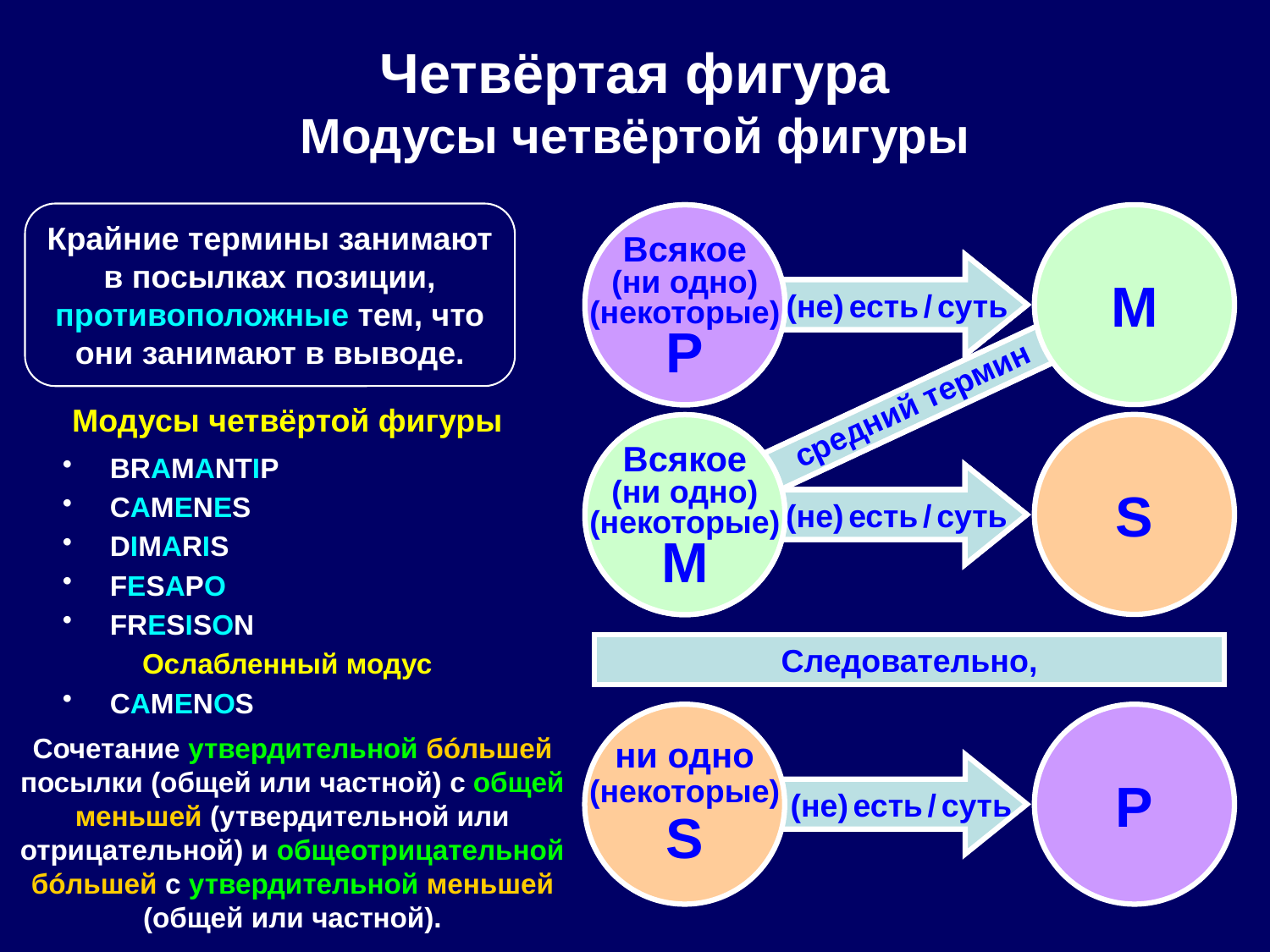

# Четвёртая фигура Модусы четвёртой фигуры
M
Крайние термины занимают
в посылках позиции,
противоположные тем, что
они занимают в выводе.
Всякое
(ни одно)
P
Всякое
(ни одно)
(некоторые)
P
 не есть / суть
есть / суть
  (не) есть / суть
Модусы четвёртой фигуры
BRAMANTIP
CAMENES
DIMARIS
FESAPO
FRESISON
Ослабленный модус
CAMENOS
  средний термин
 (не) есть / суть
S
Всякое
(ни одно)
M
Всякое
(ни одно)
(некоторые)
M
 не есть / суть
  (не) есть / суть
Следовательно,
ни одно
(некоторые)
S
P
Сочетание утвердительной бóльшей посылки (общей или частной) с общей меньшей (утвердительной или отрицательной) и общеотрицательной бóльшей с утвердительной меньшей (общей или частной).
   (не) есть / суть